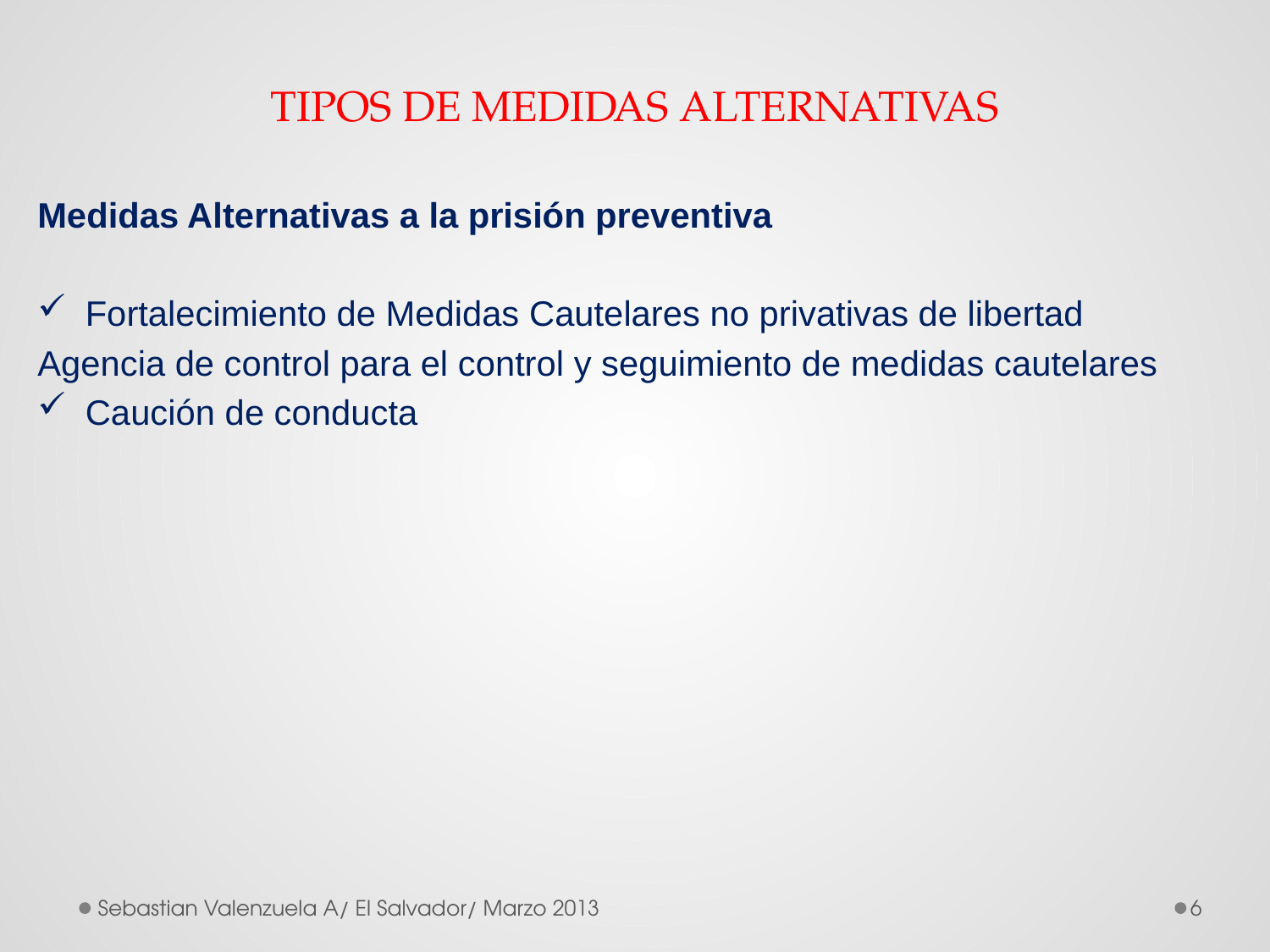

# TIPOS DE MEDIDAS ALTERNATIVAS
Medidas Alternativas a la prisión preventiva

Fortalecimiento de Medidas Cautelares no privativas de libertad
Agencia de control para el control y seguimiento de medidas cautelares
Caución de conducta
Sebastian Valenzuela A/ El Salvador/ Marzo 2013
6